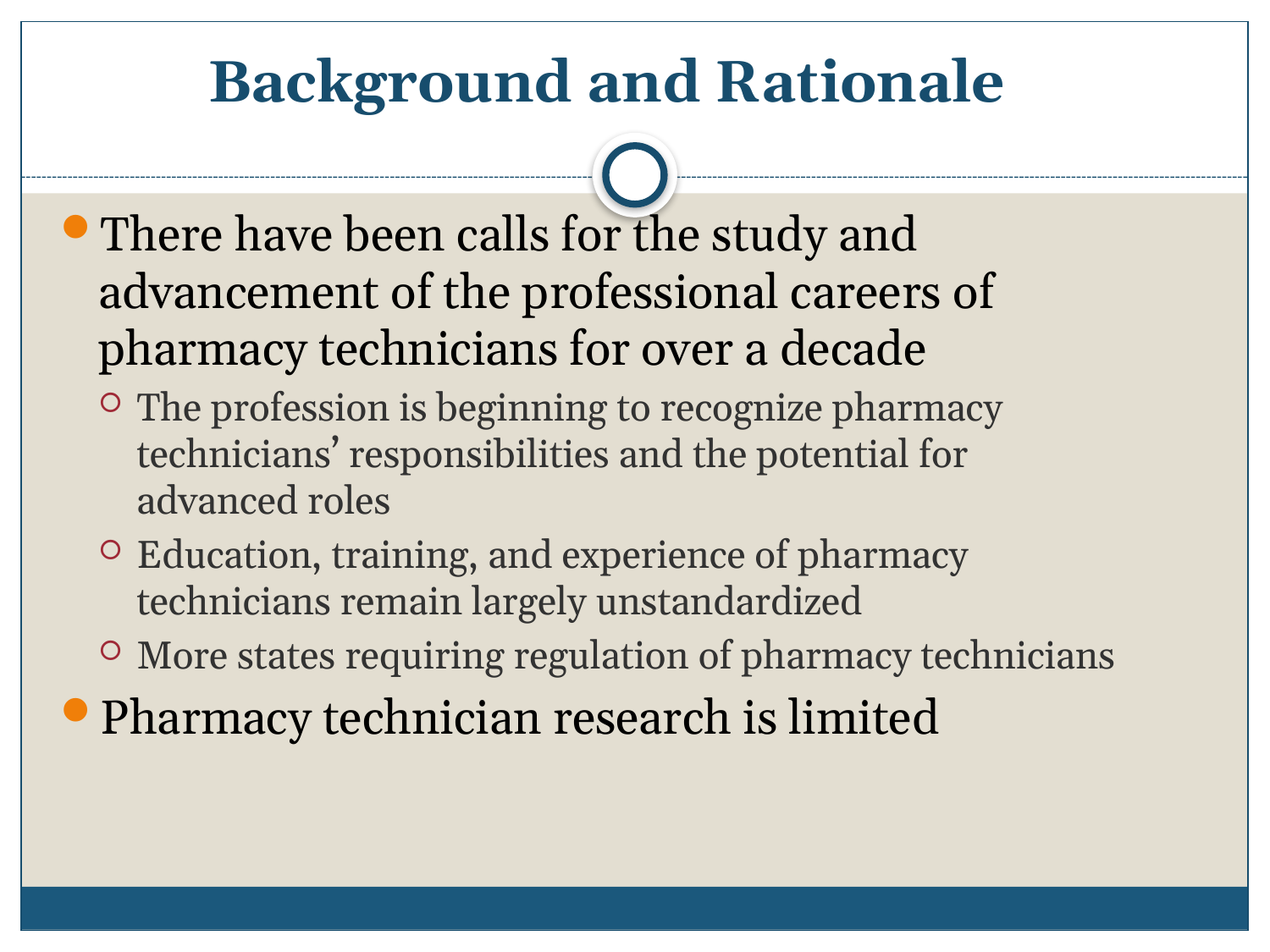

# Background and Rationale

There have been calls for the study and advancement of the professional careers of pharmacy technicians for over a decade
The profession is beginning to recognize pharmacy technicians’ responsibilities and the potential for advanced roles
Education, training, and experience of pharmacy technicians remain largely unstandardized
More states requiring regulation of pharmacy technicians
Pharmacy technician research is limited